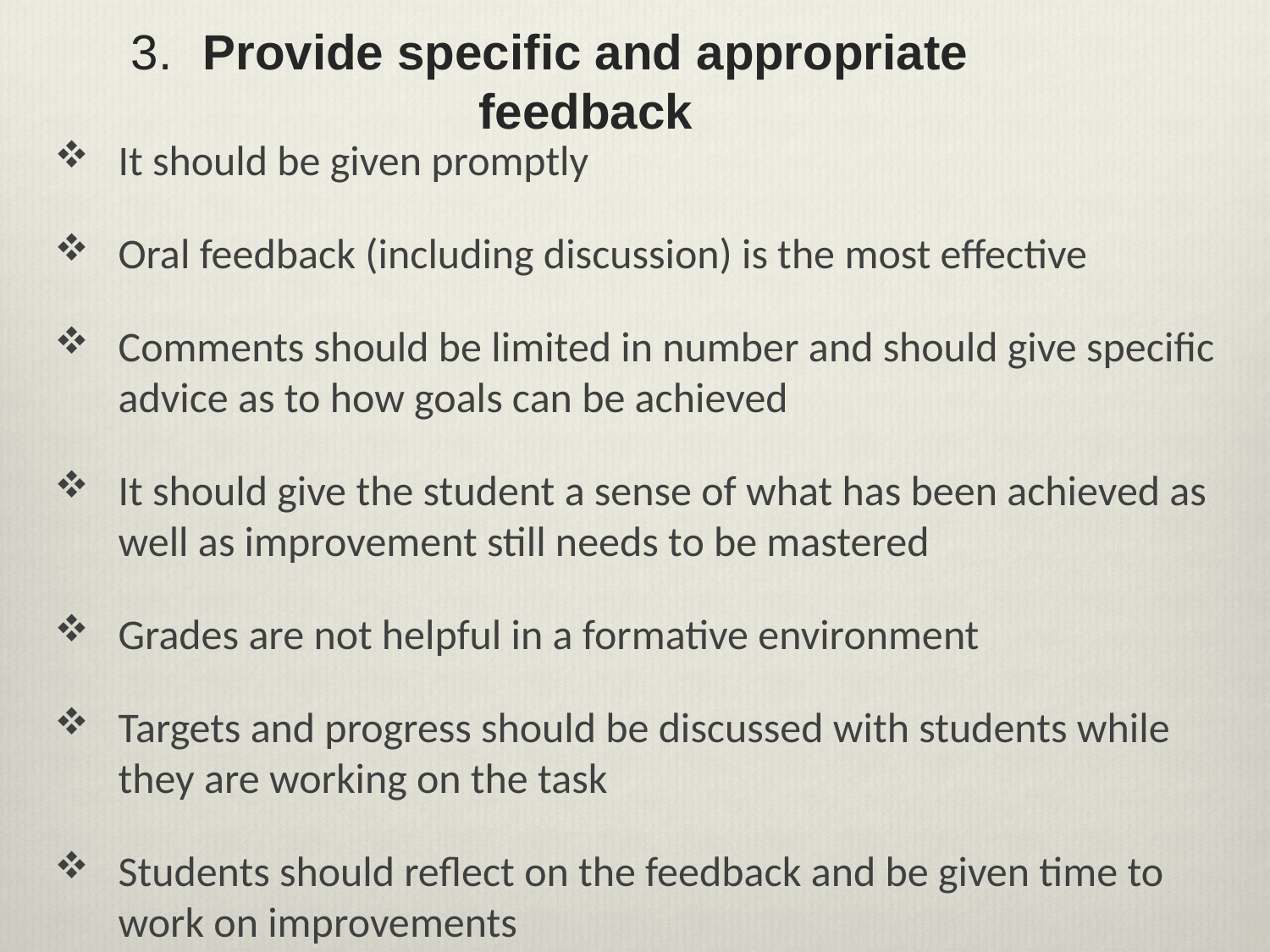

# 3. 	Provide specific and appropriate feedback
It should be given promptly
Oral feedback (including discussion) is the most effective
Comments should be limited in number and should give specific advice as to how goals can be achieved
It should give the student a sense of what has been achieved as well as improvement still needs to be mastered
Grades are not helpful in a formative environment
Targets and progress should be discussed with students while they are working on the task
Students should reflect on the feedback and be given time to work on improvements
Where appropriate, attempts should be made to involve parents in the learning triggered by feedback